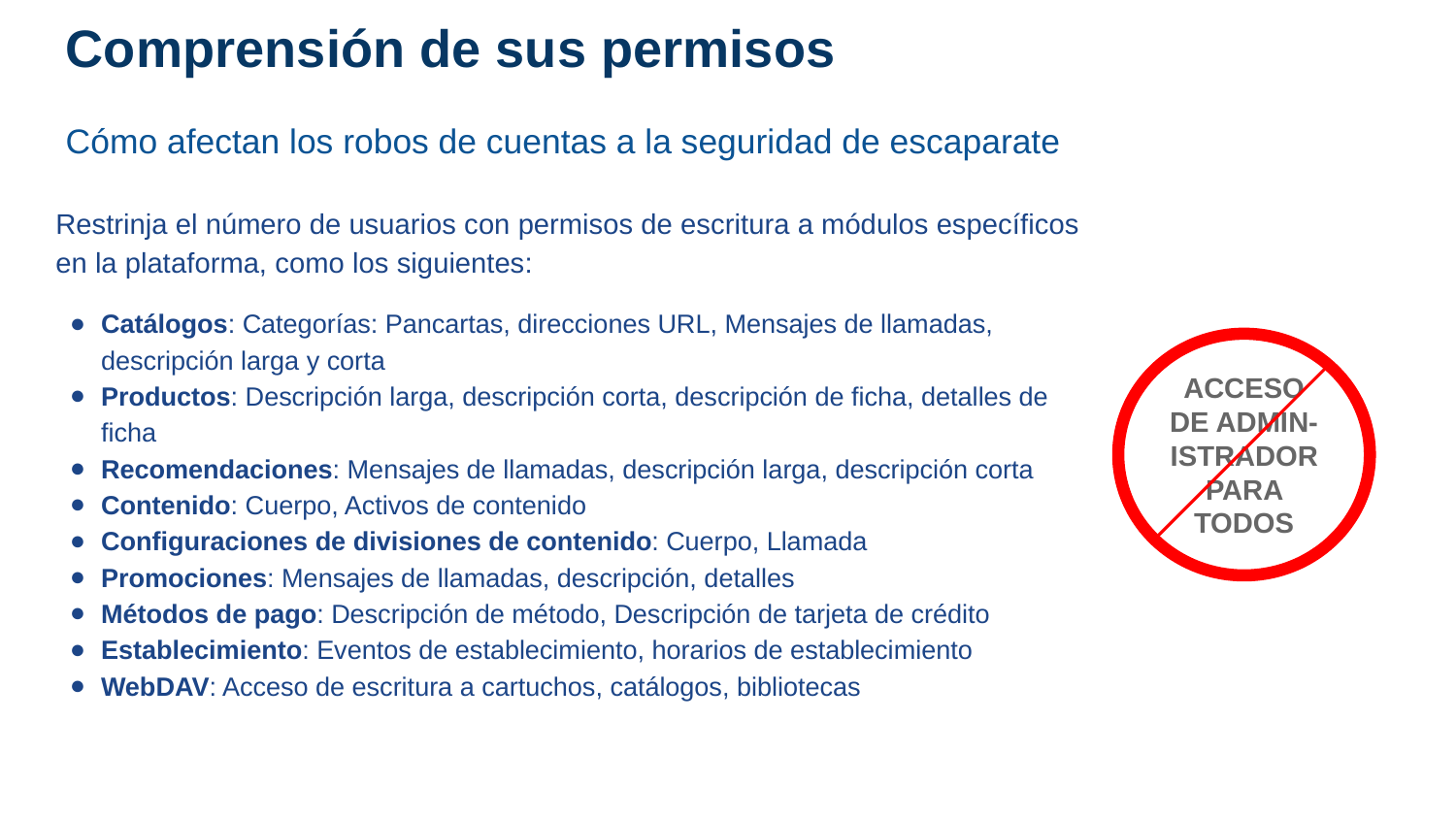

# Comprensión de sus permisos
Cómo afectan los robos de cuentas a la seguridad de escaparate
Restrinja el número de usuarios con permisos de escritura a módulos específicos en la plataforma, como los siguientes:
Catálogos: Categorías: Pancartas, direcciones URL, Mensajes de llamadas, descripción larga y corta
Productos: Descripción larga, descripción corta, descripción de ficha, detalles de ficha
Recomendaciones: Mensajes de llamadas, descripción larga, descripción corta
Contenido: Cuerpo, Activos de contenido
Configuraciones de divisiones de contenido: Cuerpo, Llamada
Promociones: Mensajes de llamadas, descripción, detalles
Métodos de pago: Descripción de método, Descripción de tarjeta de crédito
Establecimiento: Eventos de establecimiento, horarios de establecimiento
WebDAV: Acceso de escritura a cartuchos, catálogos, bibliotecas

ACCESO DE ADMIN-ISTRADOR PARA TODOS